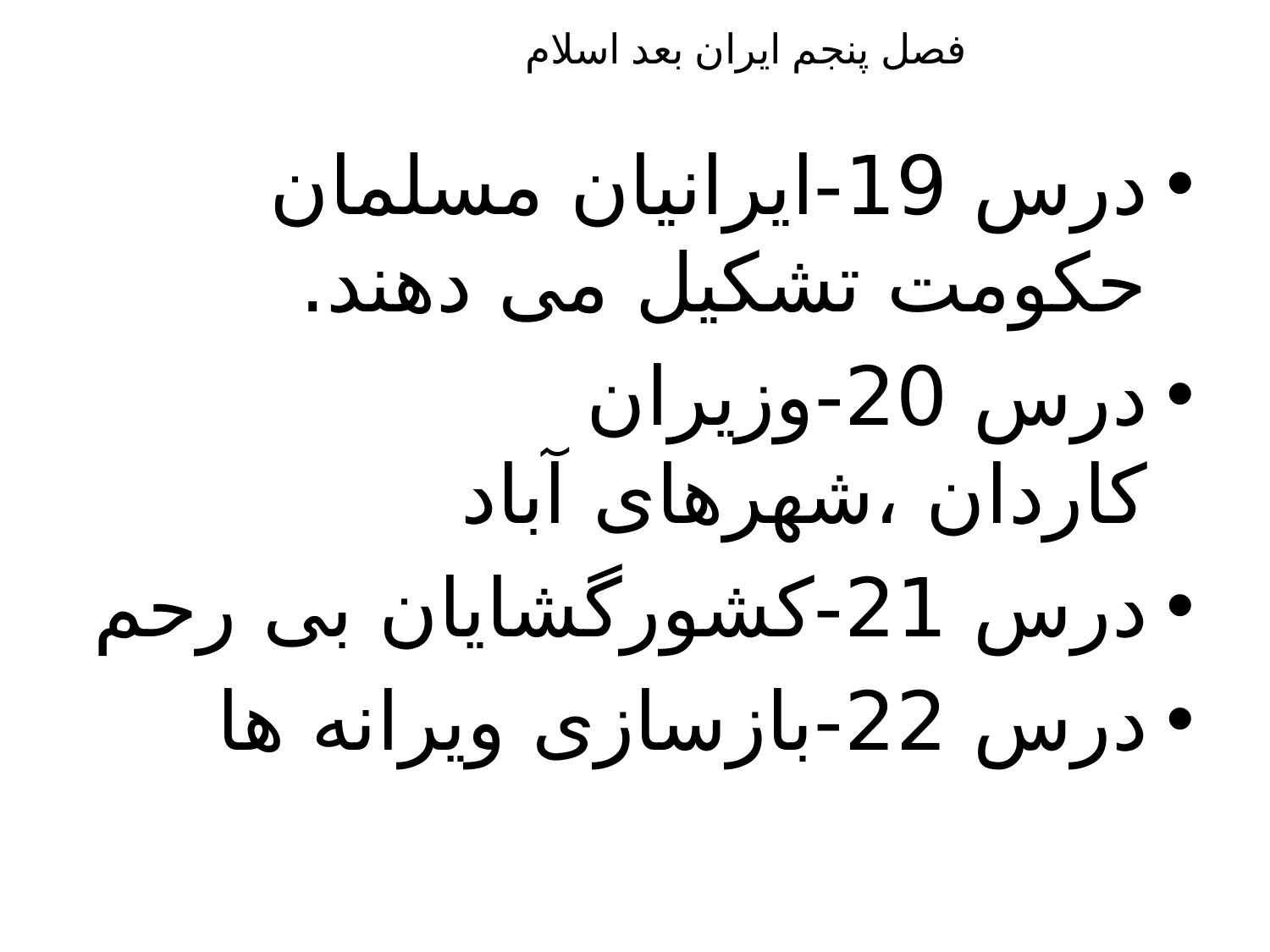

# فصل پنجم ایران بعد اسلام
درس 19-ایرانیان مسلمان حکومت تشکیل می دهند.
درس 20-وزیران کاردان ،شهرهای آباد
درس 21-کشورگشایان بی رحم
درس 22-بازسازی ویرانه ها